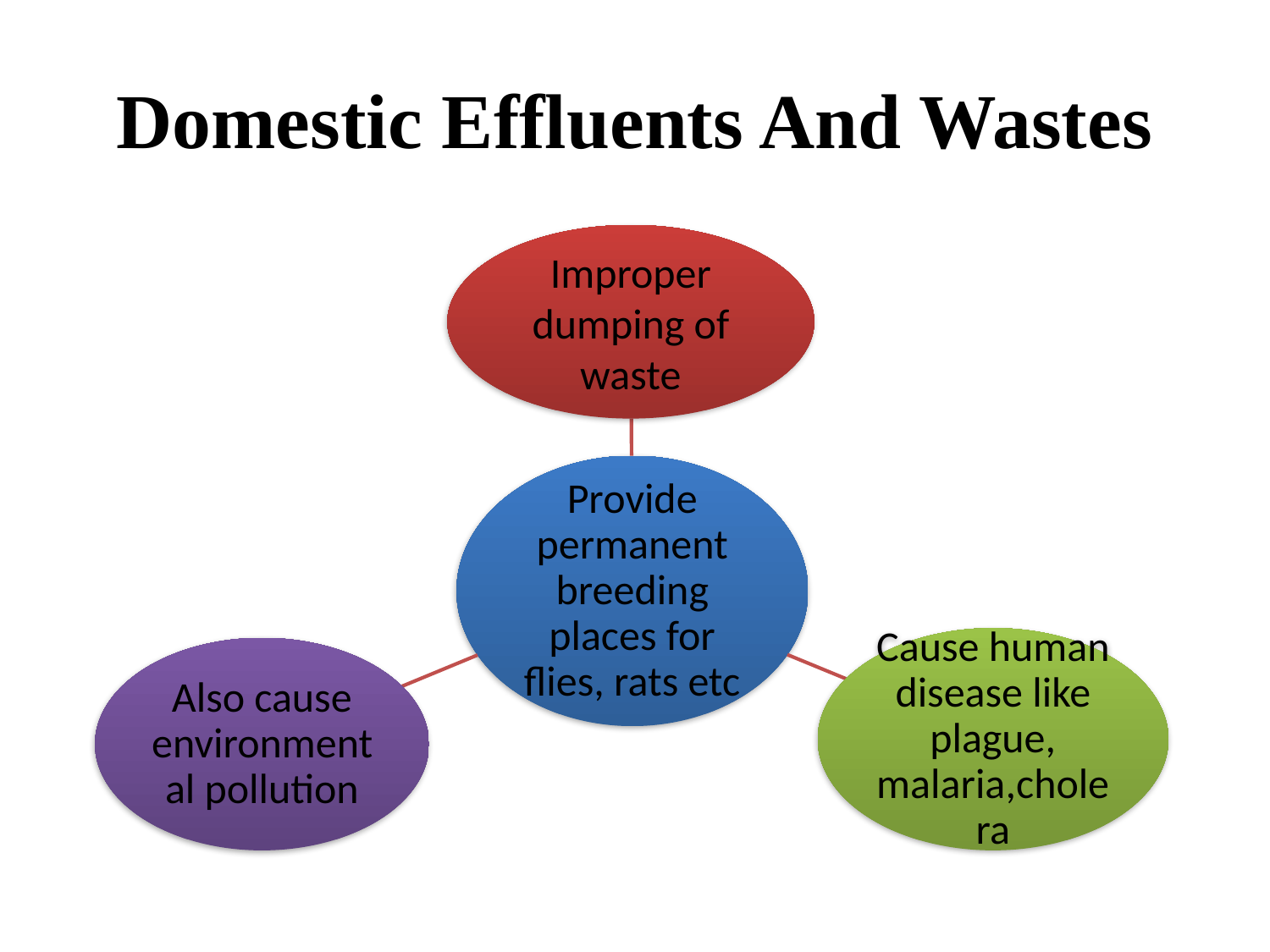

# Domestic Effluents And Wastes
Provide permanent breeding places for flies, rats etc

Improper dumping of waste

Cause human disease like plague, malaria,cholera

Also cause environmental pollution